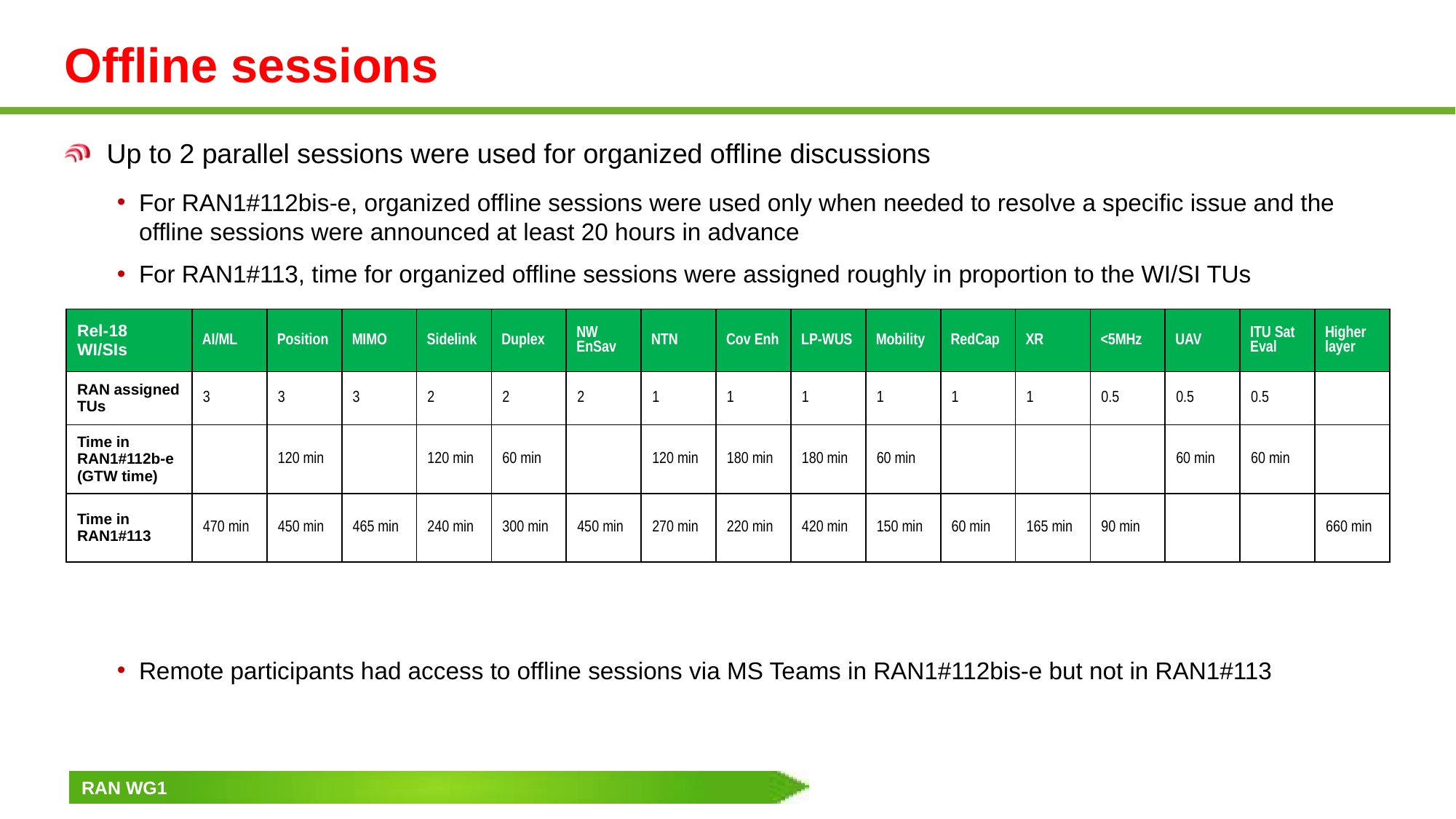

# Offline sessions
Up to 2 parallel sessions were used for organized offline discussions
For RAN1#112bis-e, organized offline sessions were used only when needed to resolve a specific issue and the offline sessions were announced at least 20 hours in advance
For RAN1#113, time for organized offline sessions were assigned roughly in proportion to the WI/SI TUs

Remote participants had access to offline sessions via MS Teams in RAN1#112bis-e but not in RAN1#113
| Rel-18 WI/SIs | AI/ML | Position | MIMO | Sidelink | Duplex | NW EnSav | NTN | Cov Enh | LP-WUS | Mobility | RedCap | XR | <5MHz | UAV | ITU Sat Eval | Higher layer |
| --- | --- | --- | --- | --- | --- | --- | --- | --- | --- | --- | --- | --- | --- | --- | --- | --- |
| RAN assigned TUs | 3 | 3 | 3 | 2 | 2 | 2 | 1 | 1 | 1 | 1 | 1 | 1 | 0.5 | 0.5 | 0.5 |  |
| Time in RAN1#112b-e (GTW time) |  | 120 min |  | 120 min | 60 min |  | 120 min | 180 min | 180 min | 60 min |  |  |  | 60 min | 60 min |  |
| Time in RAN1#113 | 470 min | 450 min | 465 min | 240 min | 300 min | 450 min | 270 min | 220 min | 420 min | 150 min | 60 min | 165 min | 90 min |  |  | 660 min |